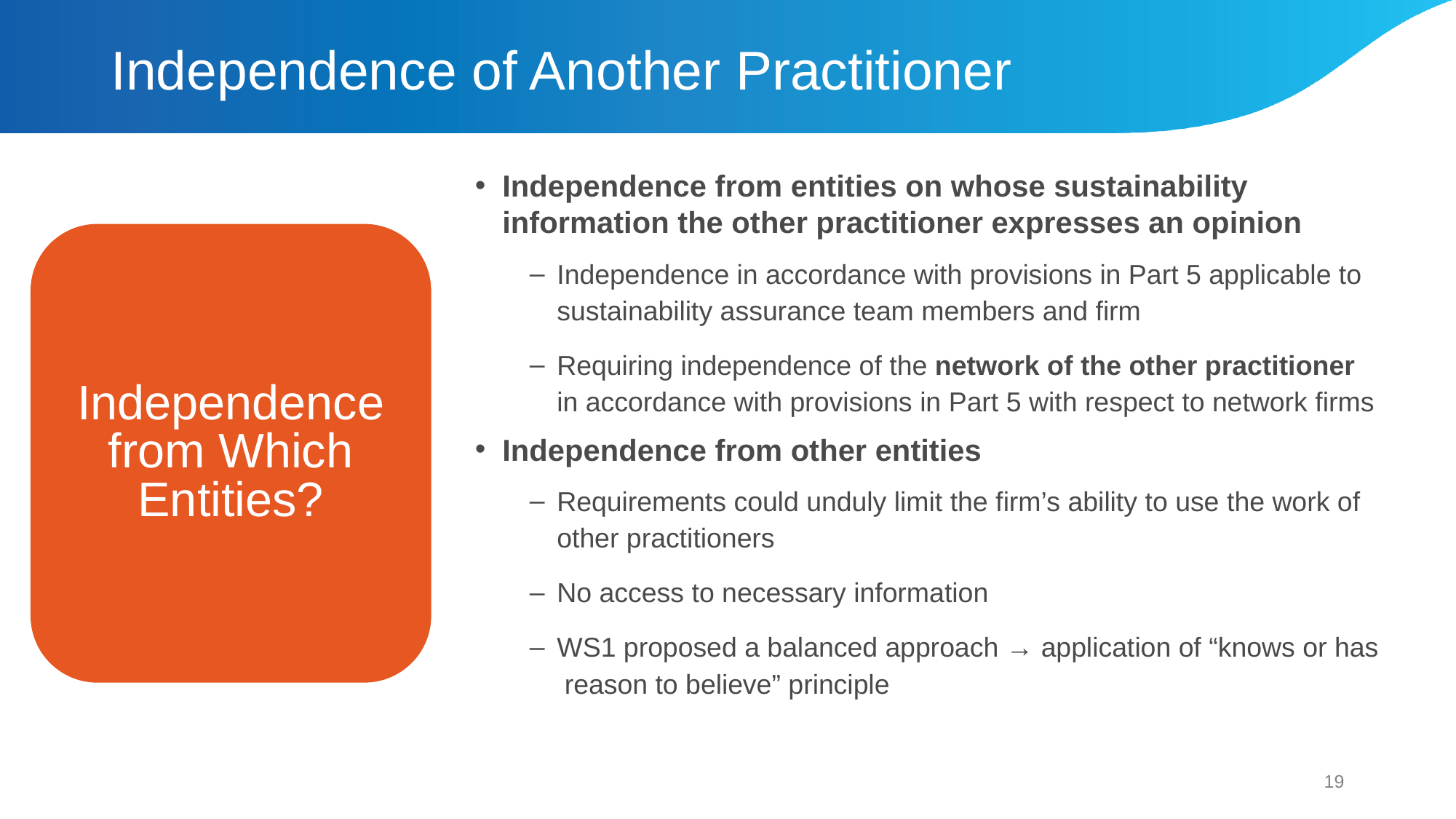

# Independence of Another Practitioner
Independence from entities on whose sustainability information the other practitioner expresses an opinion
Independence in accordance with provisions in Part 5 applicable to sustainability assurance team members and firm
Requiring independence of the network of the other practitioner in accordance with provisions in Part 5 with respect to network firms
Independence from other entities
Requirements could unduly limit the firm’s ability to use the work of other practitioners
No access to necessary information
WS1 proposed a balanced approach → application of “knows or has  reason to believe” principle

Independence from Which Entities?
19